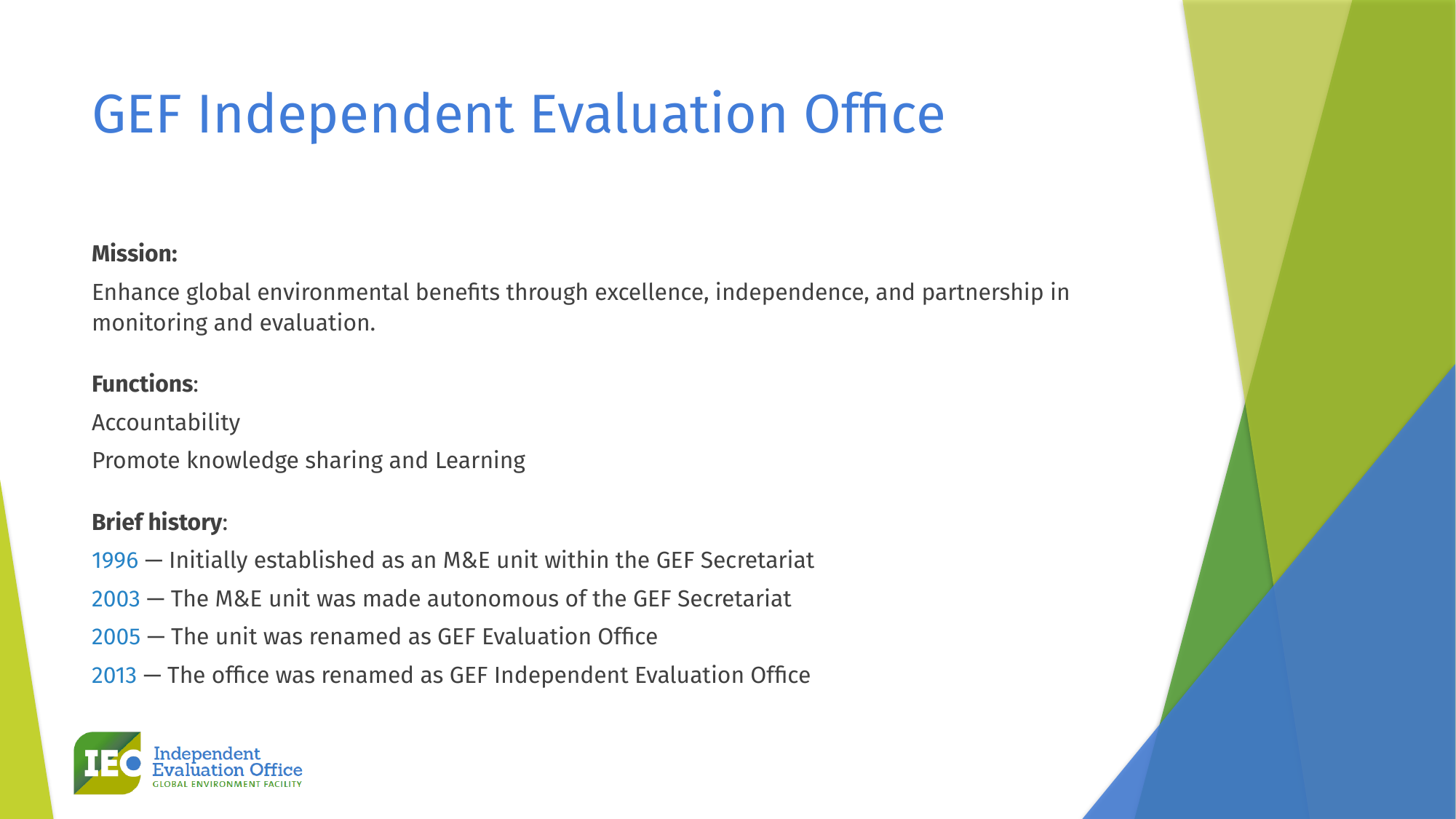

# GEF Independent Evaluation Office
Mission:
Enhance global environmental benefits through excellence, independence, and partnership in monitoring and evaluation.
Functions:
Accountability
Promote knowledge sharing and Learning
Brief history:
1996 — Initially established as an M&E unit within the GEF Secretariat
2003 — The M&E unit was made autonomous of the GEF Secretariat
2005 — The unit was renamed as GEF Evaluation Office
2013 — The office was renamed as GEF Independent Evaluation Office